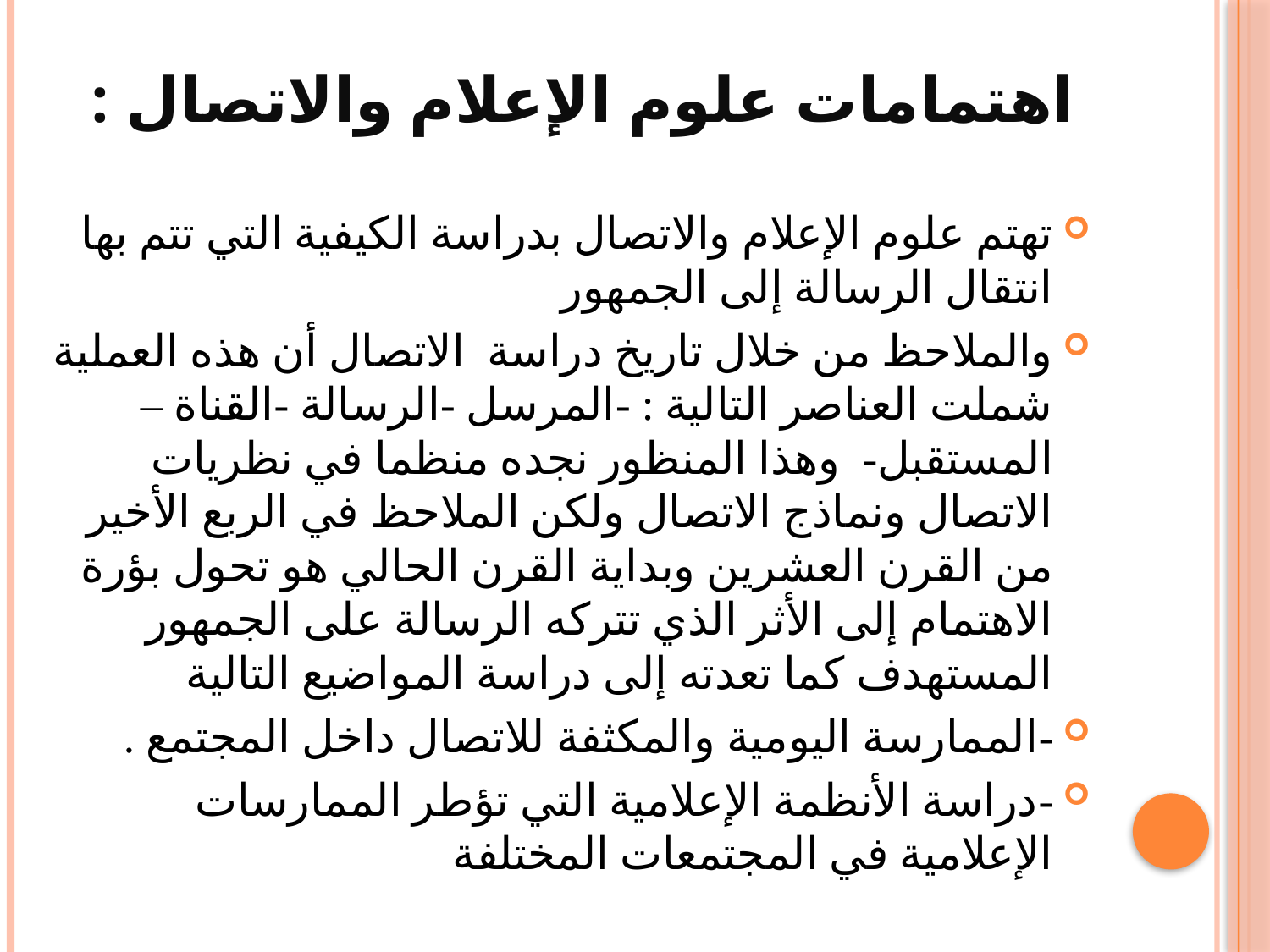

# اهتمامات علوم الإعلام والاتصال :
تهتم علوم الإعلام والاتصال بدراسة الكيفية التي تتم بها انتقال الرسالة إلى الجمهور
والملاحظ من خلال تاريخ دراسة  الاتصال أن هذه العملية شملت العناصر التالية : -المرسل -الرسالة -القناة –المستقبل-  وهذا المنظور نجده منظما في نظريات الاتصال ونماذج الاتصال ولكن الملاحظ في الربع الأخير من القرن العشرين وبداية القرن الحالي هو تحول بؤرة الاهتمام إلى الأثر الذي تتركه الرسالة على الجمهور المستهدف كما تعدته إلى دراسة المواضيع التالية
-الممارسة اليومية والمكثفة للاتصال داخل المجتمع .
-دراسة الأنظمة الإعلامية التي تؤطر الممارسات الإعلامية في المجتمعات المختلفة